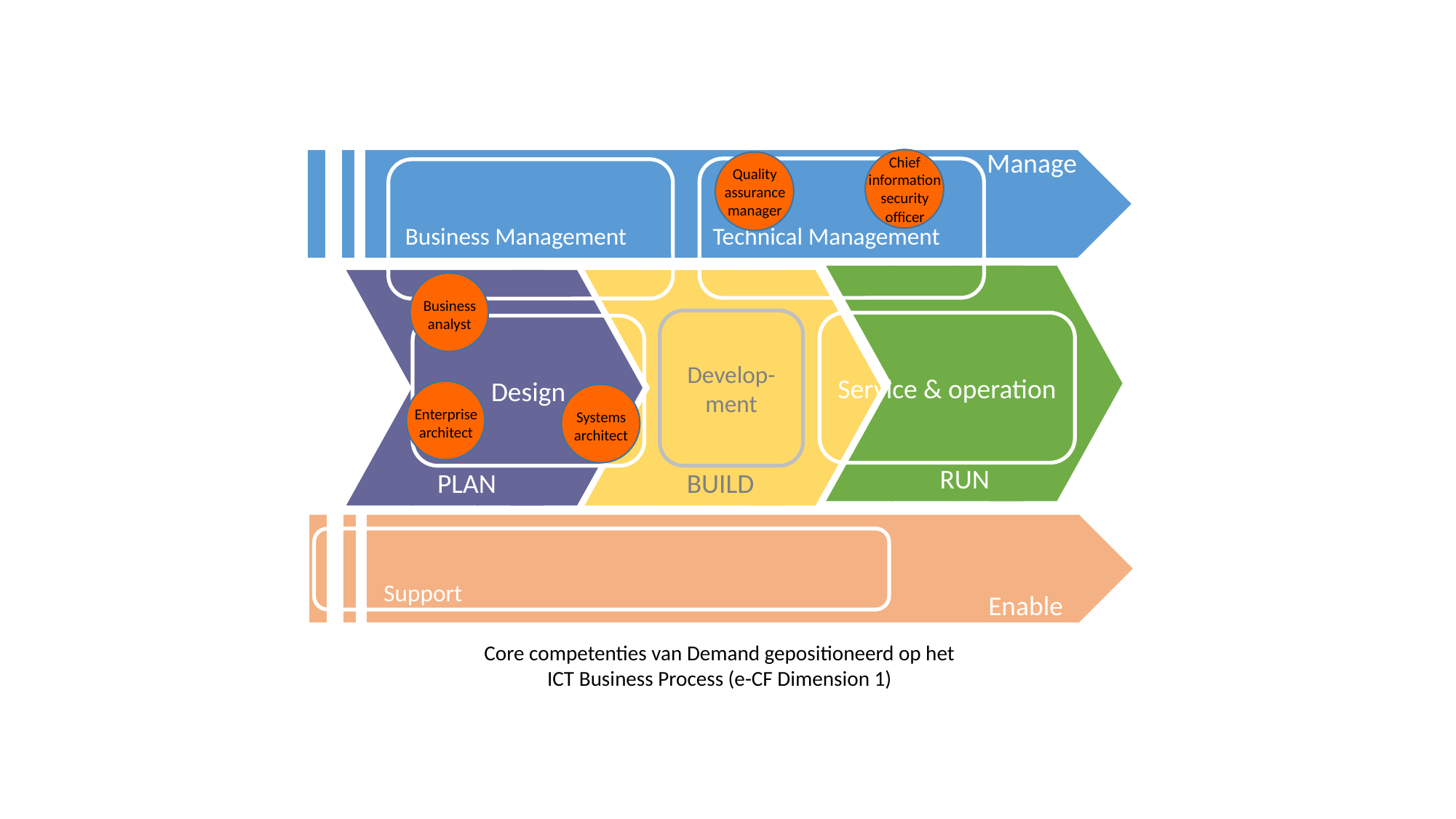

Manage

Business Management
Technical Management

Develop-ment
Service & operation
Design
RUN
PLAN
BUILD

Support
Enable
Core competenties van Demand gepositioneerd op het
ICT Business Process (e-CF Dimension 1)
Chief
information
security
officer

Quality
assurance
manager

Business
analyst

Enterprise
architect

Systems
architect